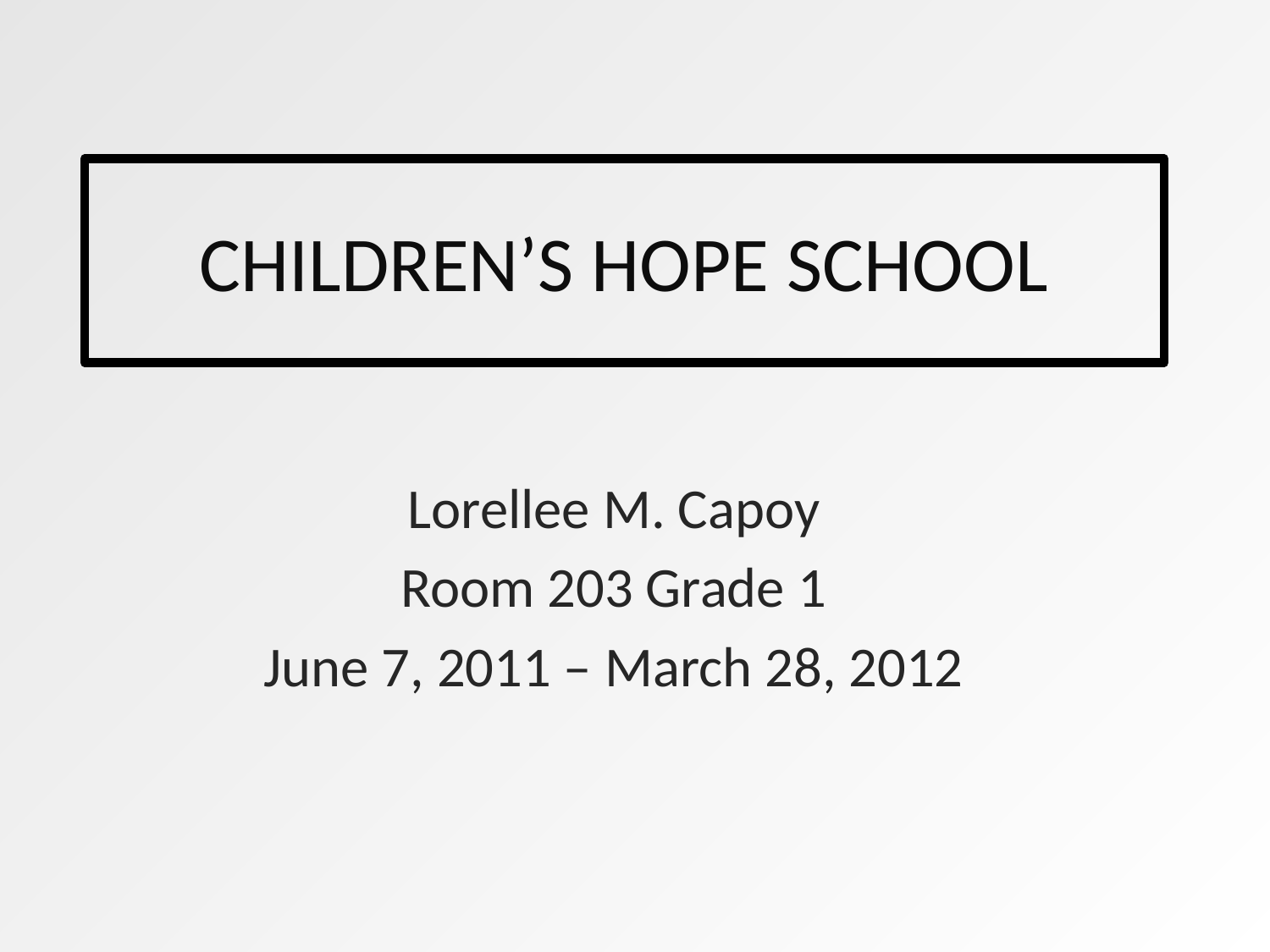

# CHILDREN’S HOPE SCHOOL
Lorellee M. Capoy
Room 203 Grade 1
June 7, 2011 – March 28, 2012